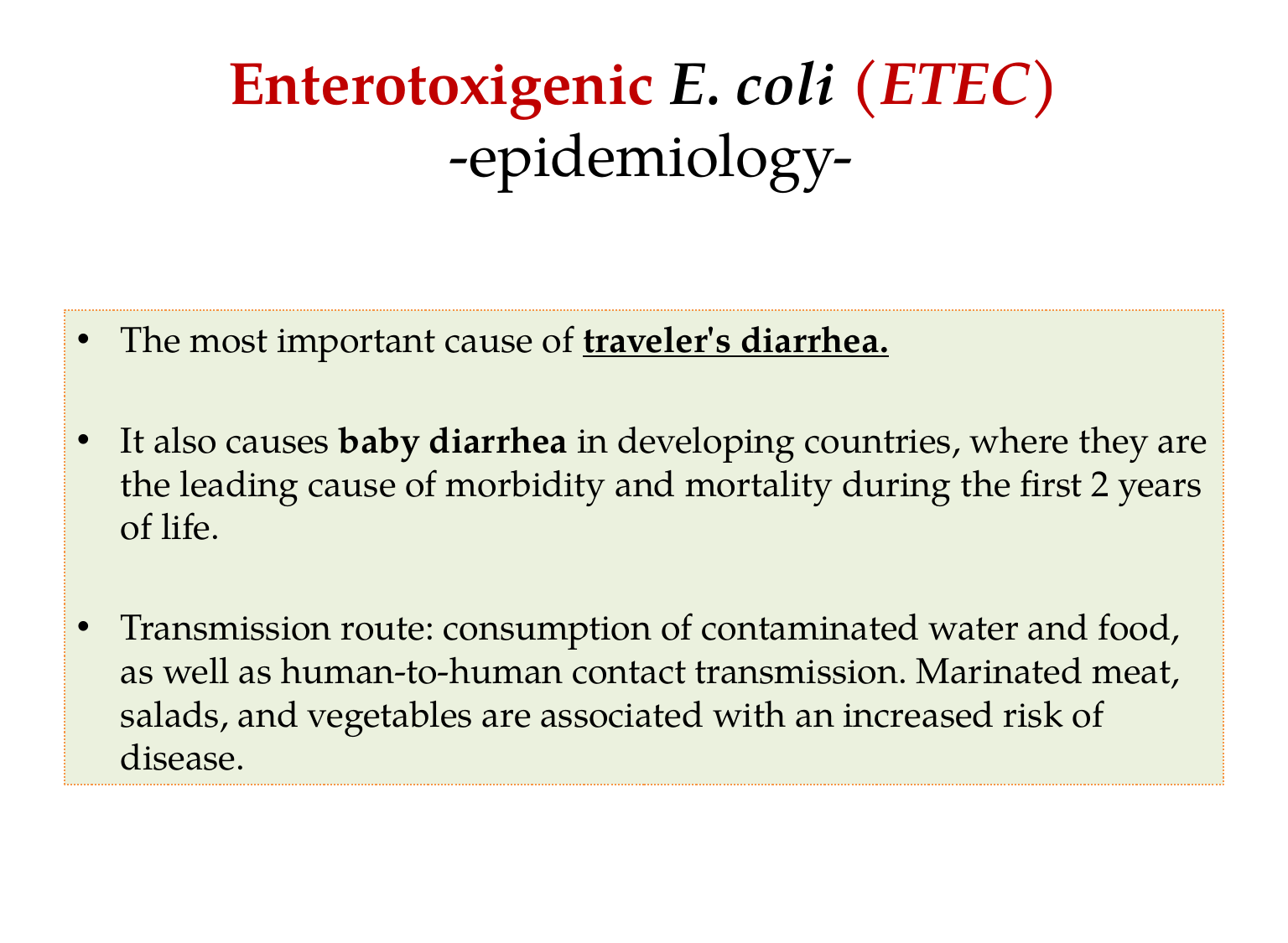

# Enterotoxigenic E. coli (ETEC) -epidemiology-
The most important cause of traveler's diarrhea.

It also causes baby diarrhea in developing countries, where they are the leading cause of morbidity and mortality during the first 2 years of life.

Transmission route: consumption of contaminated water and food, as well as human-to-human contact transmission. Marinated meat, salads, and vegetables are associated with an increased risk of disease.